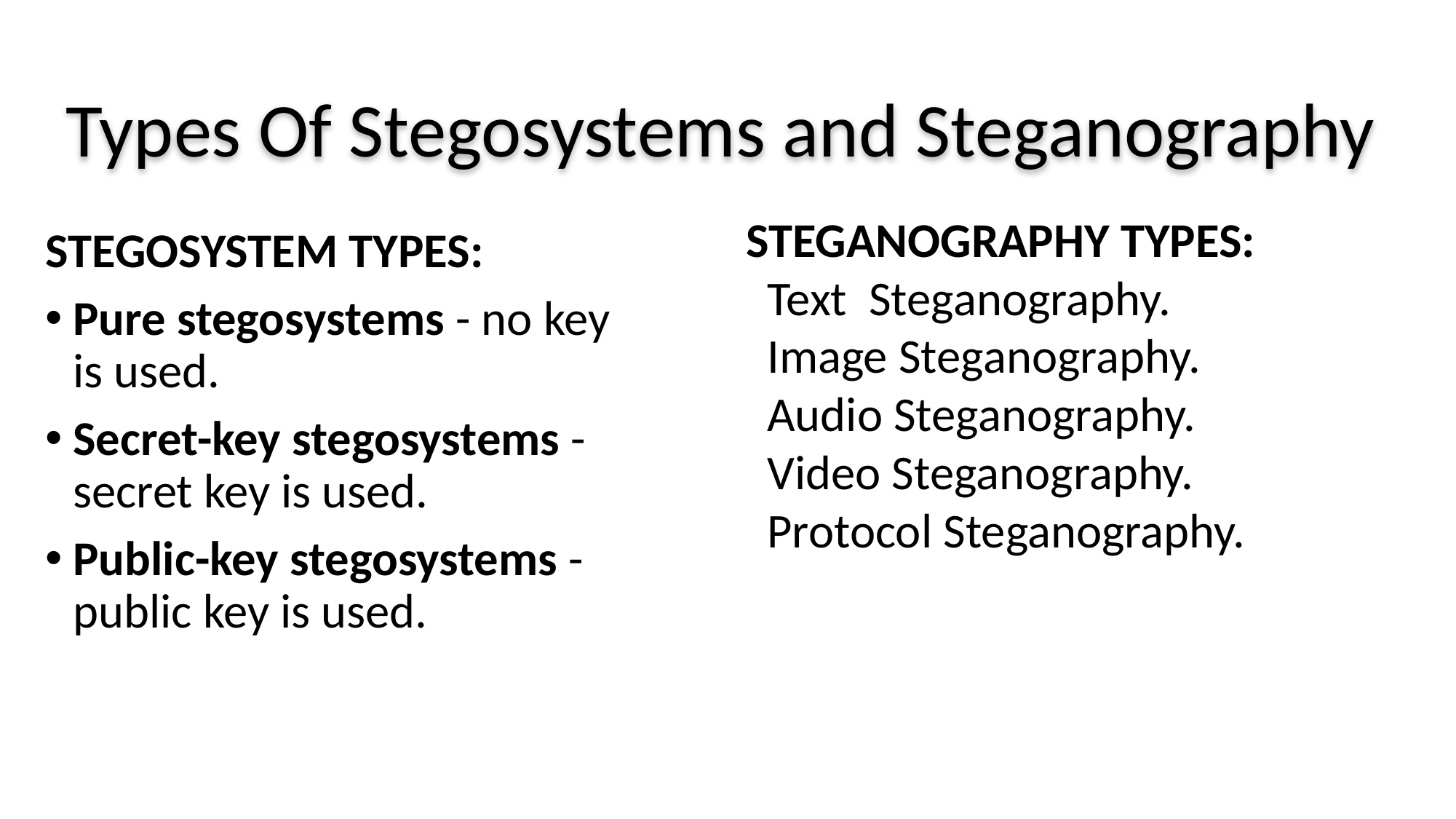

# Types Of Stegosystems and Steganography
STEGANOGRAPHY TYPES:
Text  Steganography.
Image Steganography.
Audio Steganography.
Video Steganography.
Protocol Steganography.

STEGOSYSTEM TYPES:
Pure stegosystems - no key is used.
Secret-key stegosystems - secret key is used.
Public-key stegosystems - public key is used.